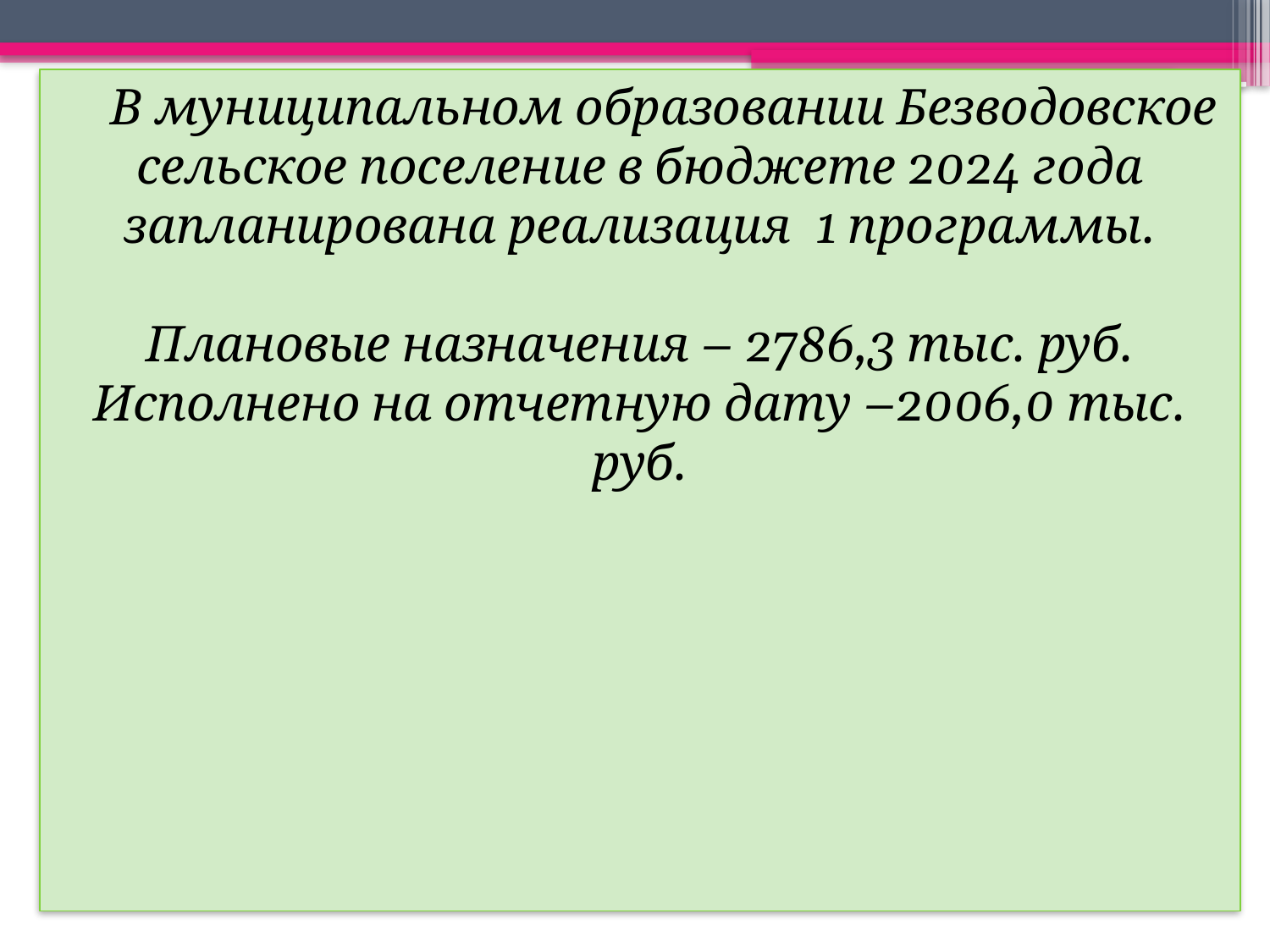

В муниципальном образовании Безводовское сельское поселение в бюджете 2024 года запланирована реализация  1 программы.

Плановые назначения – 2786,3 тыс. руб.
Исполнено на отчетную дату –2006,0 тыс. руб.